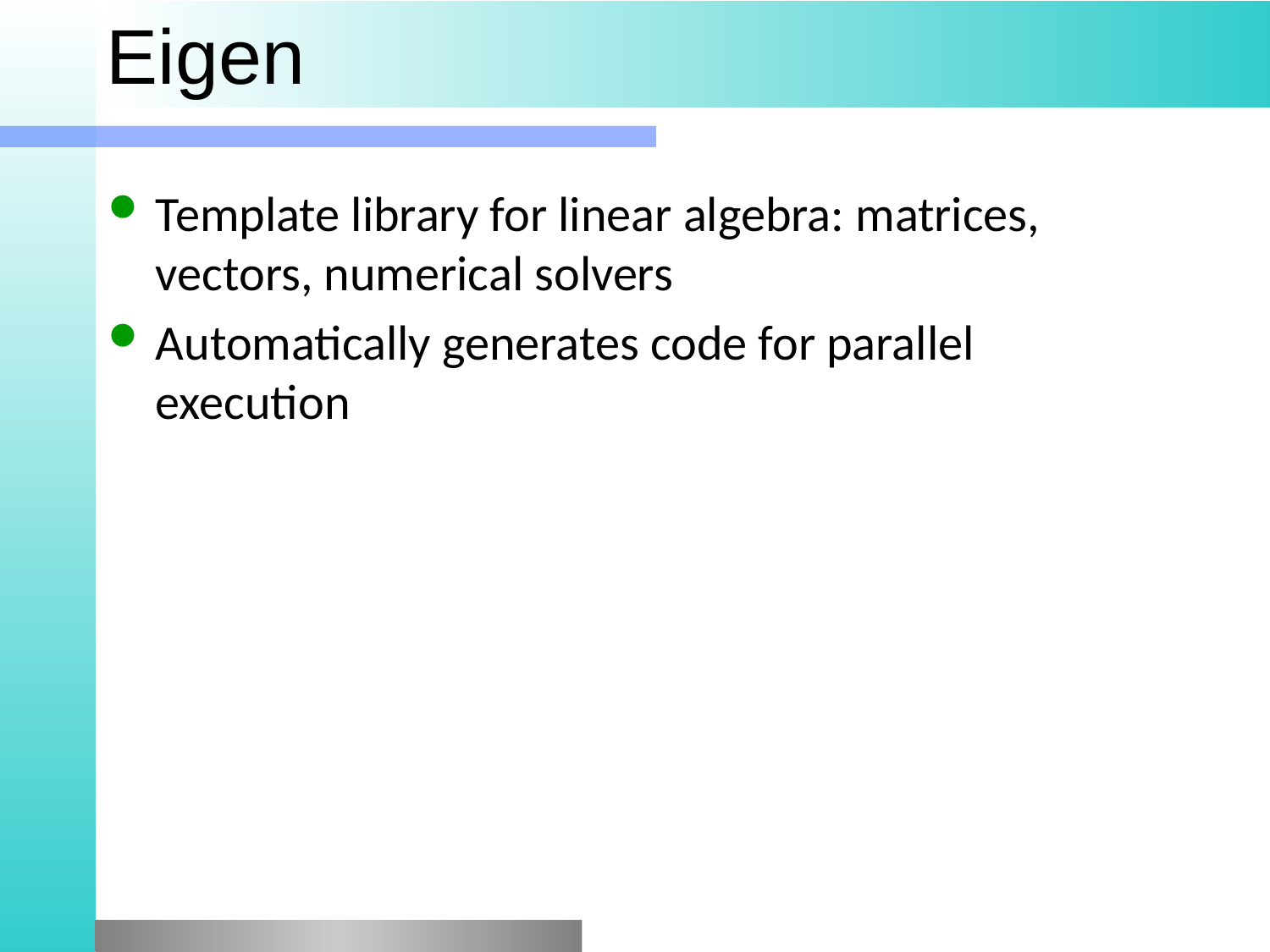

# Eigen
Template library for linear algebra: matrices, vectors, numerical solvers
Automatically generates code for parallel execution